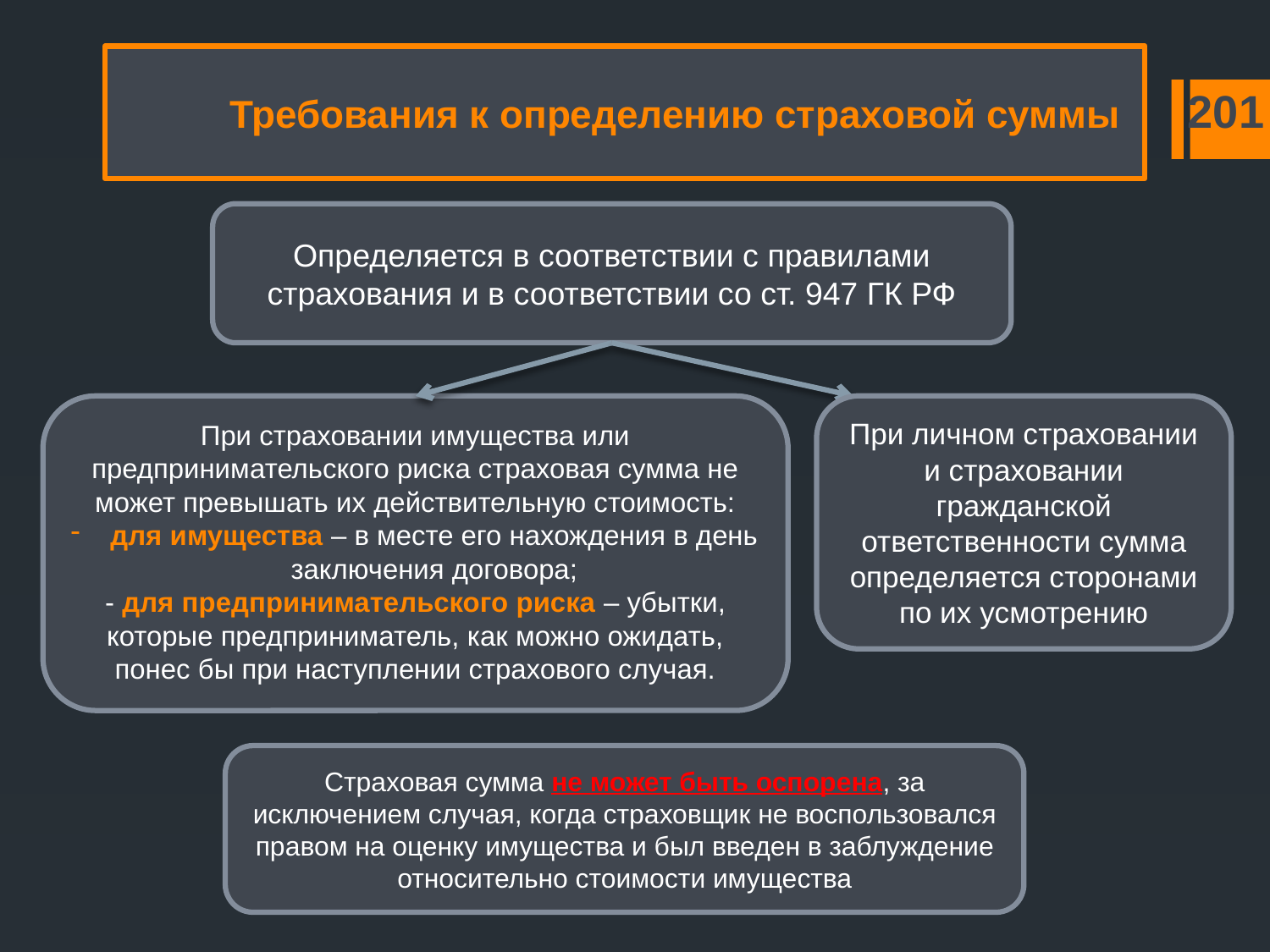

Требования к определению страховой суммы
201
Определяется в соответствии с правилами страхования и в соответствии со ст. 947 ГК РФ
При страховании имущества или предпринимательского риска страховая сумма не может превышать их действительную стоимость:
для имущества – в месте его нахождения в день заключения договора;
- для предпринимательского риска – убытки, которые предприниматель, как можно ожидать, понес бы при наступлении страхового случая.

При личном страховании и страховании гражданской ответственности сумма определяется сторонами по их усмотрению
Страховая сумма не может быть оспорена, за исключением случая, когда страховщик не воспользовался правом на оценку имущества и был введен в заблуждение относительно стоимости имущества